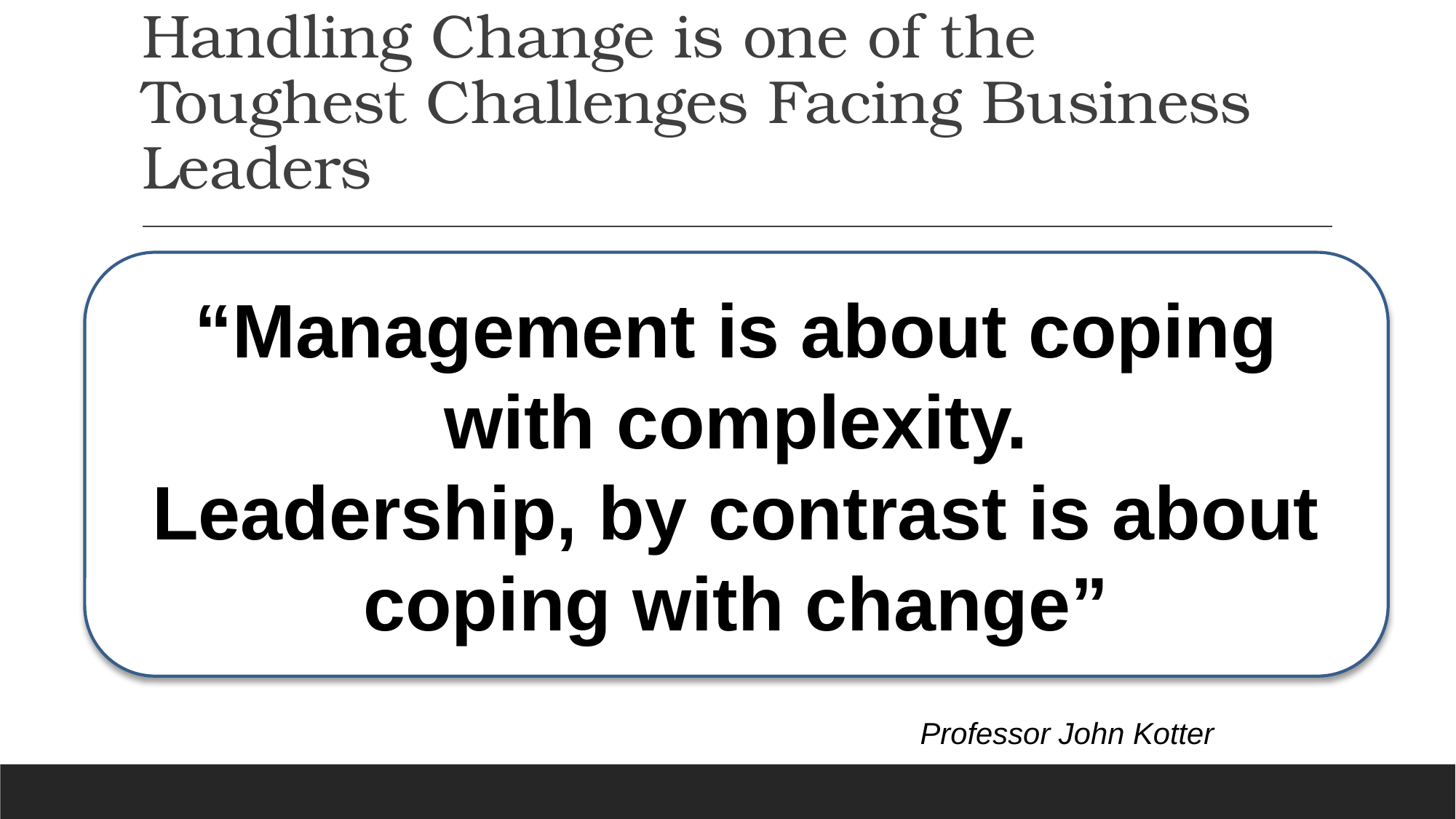

# Handling Change is one of the Toughest Challenges Facing Business Leaders
“Management is about coping with complexity.
Leadership, by contrast is about coping with change”
Professor John Kotter